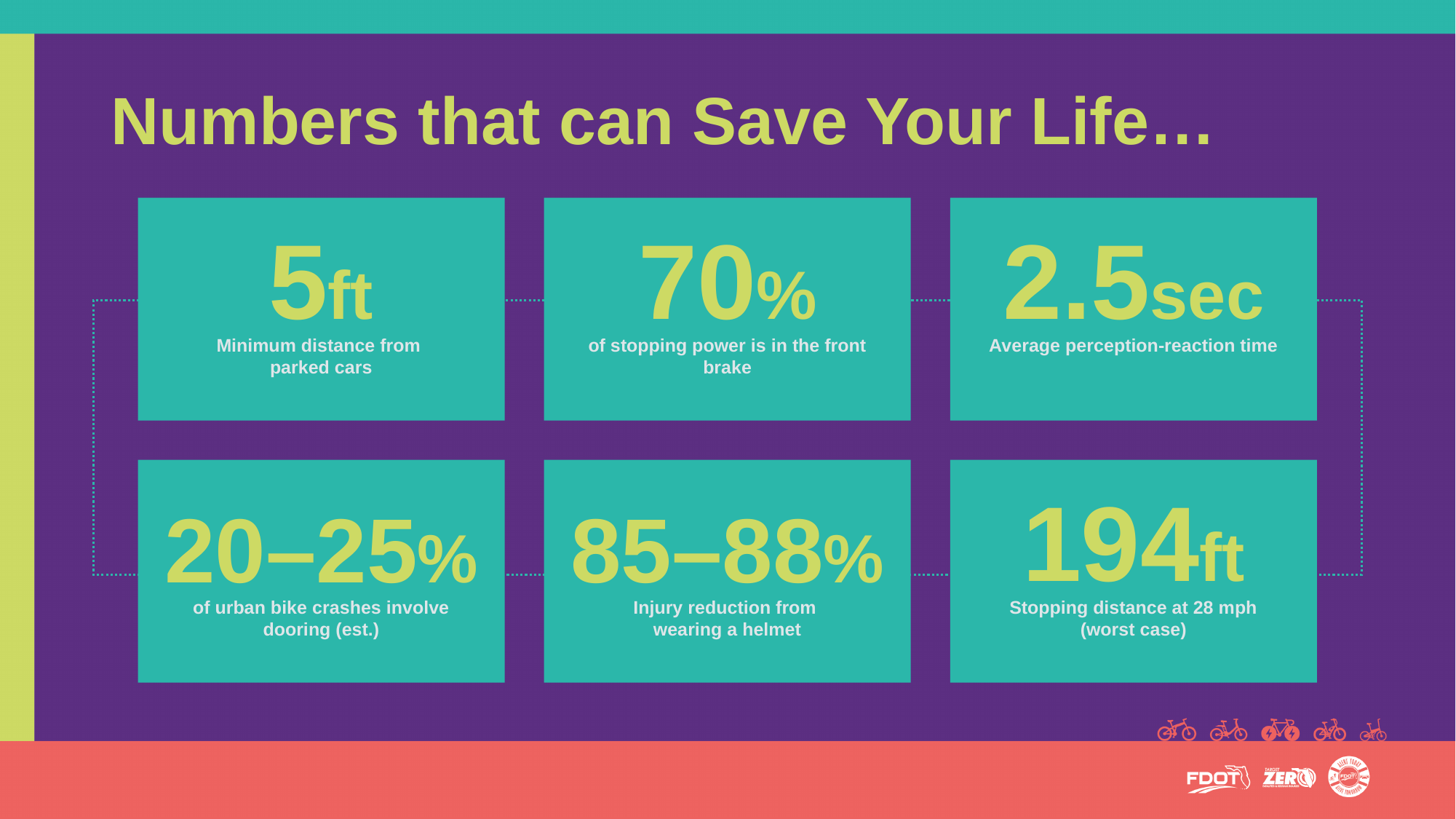

# Numbers that can Save Your Life…

5ft
70%
2.5sec

Minimum distance from
parked cars
of stopping power is in the front brake
Average perception-reaction time

194ft
20–25%
85–88%
of urban bike crashes involve dooring (est.)
Injury reduction from
wearing a helmet
Stopping distance at 28 mph (worst case)